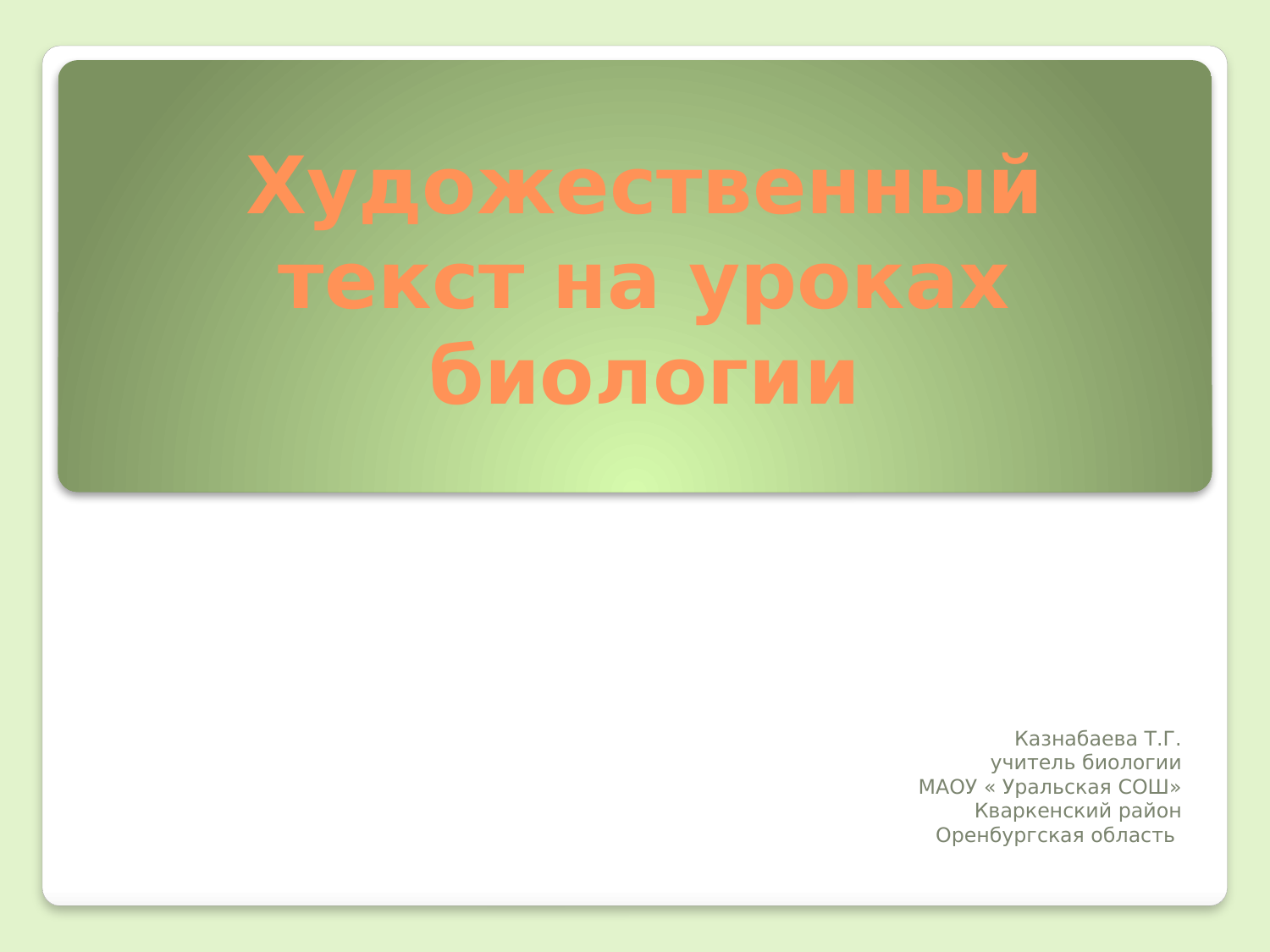

# Художественный текст на уроках биологии
Казнабаева Т.Г.
учитель биологии
МАОУ « Уральская СОШ»
Кваркенский район
Оренбургская область